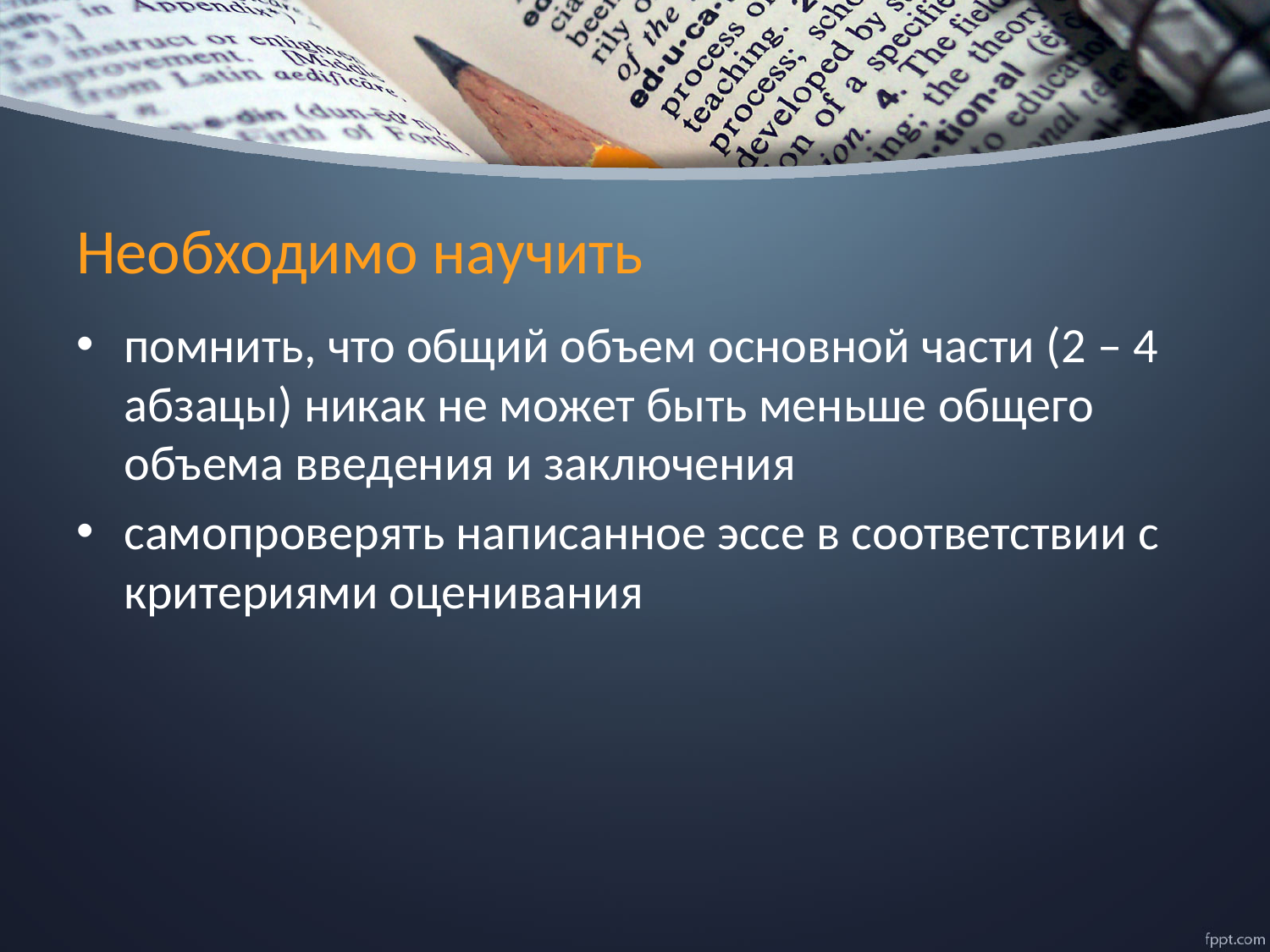

# Необходимо научить
помнить, что общий объем основной части (2 – 4 абзацы) никак не может быть меньше общего объема введения и заключения
самопроверять написанное эссе в соответствии с критериями оценивания